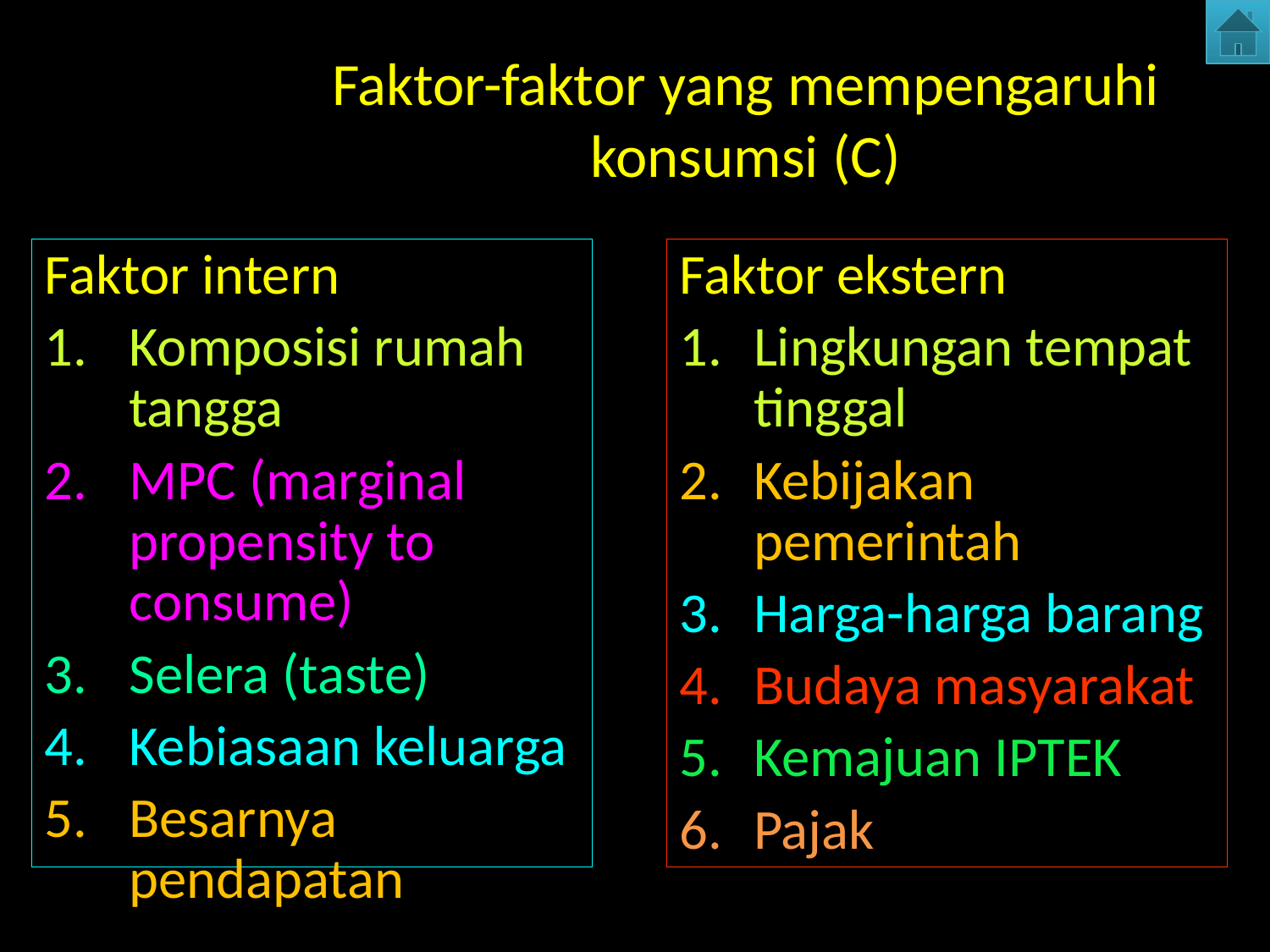

# Faktor-faktor yang mempengaruhi konsumsi (C)
Faktor intern
Komposisi rumah tangga
MPC (marginal propensity to consume)
Selera (taste)
Kebiasaan keluarga
Besarnya pendapatan
Faktor ekstern
Lingkungan tempat tinggal
Kebijakan pemerintah
Harga-harga barang
Budaya masyarakat
Kemajuan IPTEK
Pajak